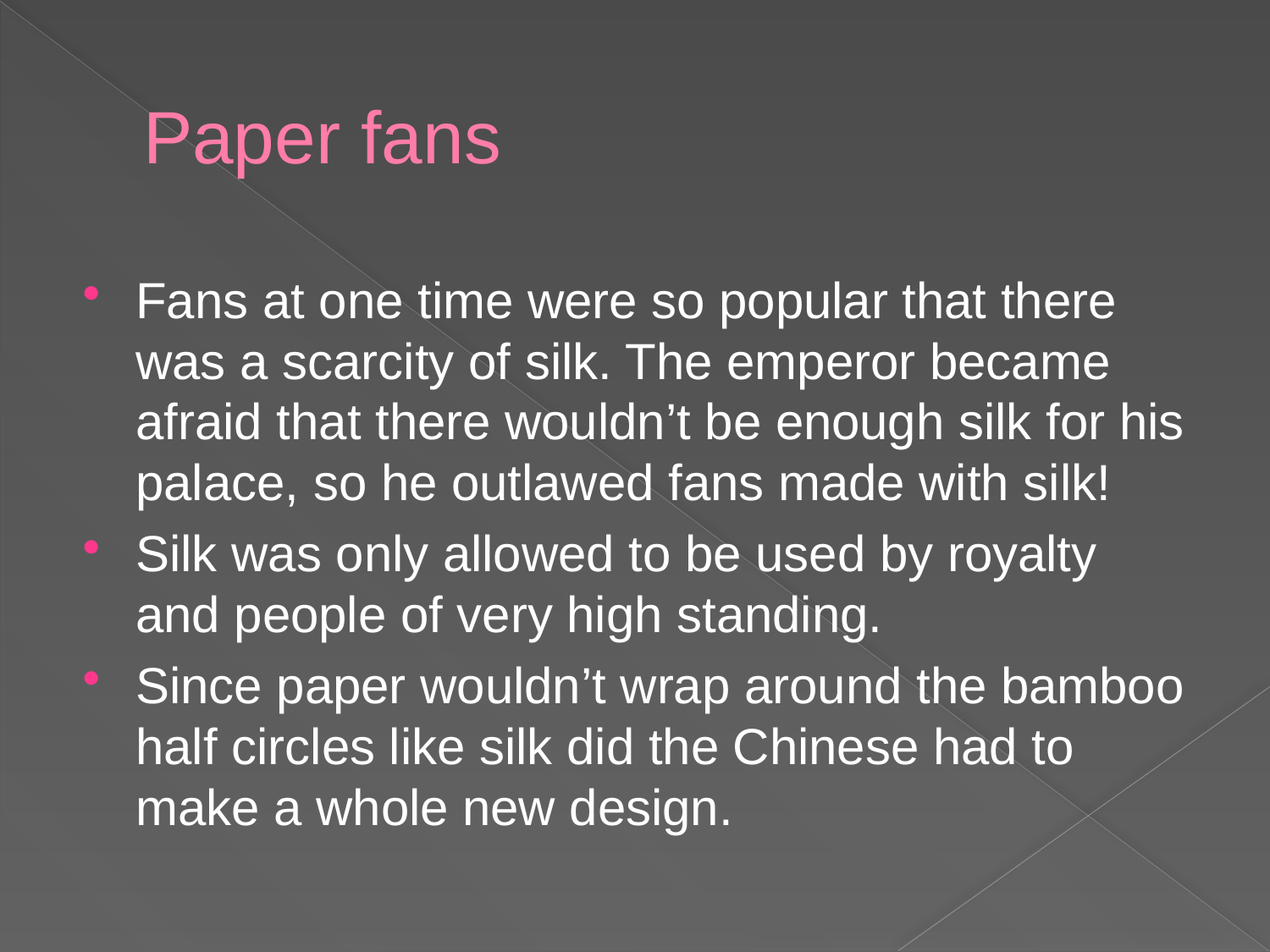

# Paper fans
Fans at one time were so popular that there was a scarcity of silk. The emperor became afraid that there wouldn’t be enough silk for his palace, so he outlawed fans made with silk!
Silk was only allowed to be used by royalty and people of very high standing.
Since paper wouldn’t wrap around the bamboo half circles like silk did the Chinese had to make a whole new design.